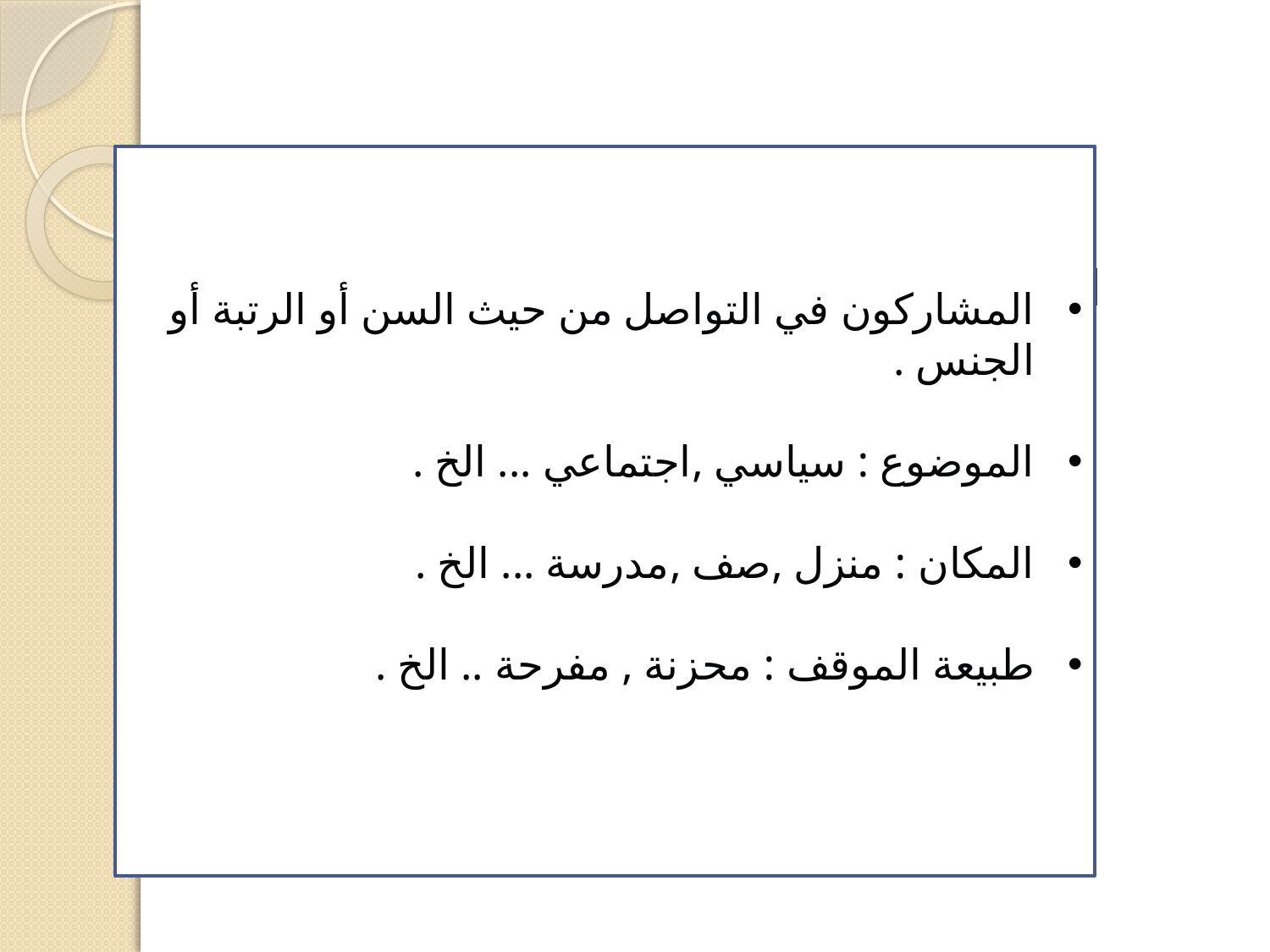

المشاركون في التواصل من حيث السن أو الرتبة أو الجنس .

الموضوع : سياسي ,اجتماعي ... الخ .

المكان : منزل ,صف ,مدرسة ... الخ .

طبيعة الموقف : محزنة , مفرحة .. الخ .

العوامل التي تحدد كيفية استخدام اللغة